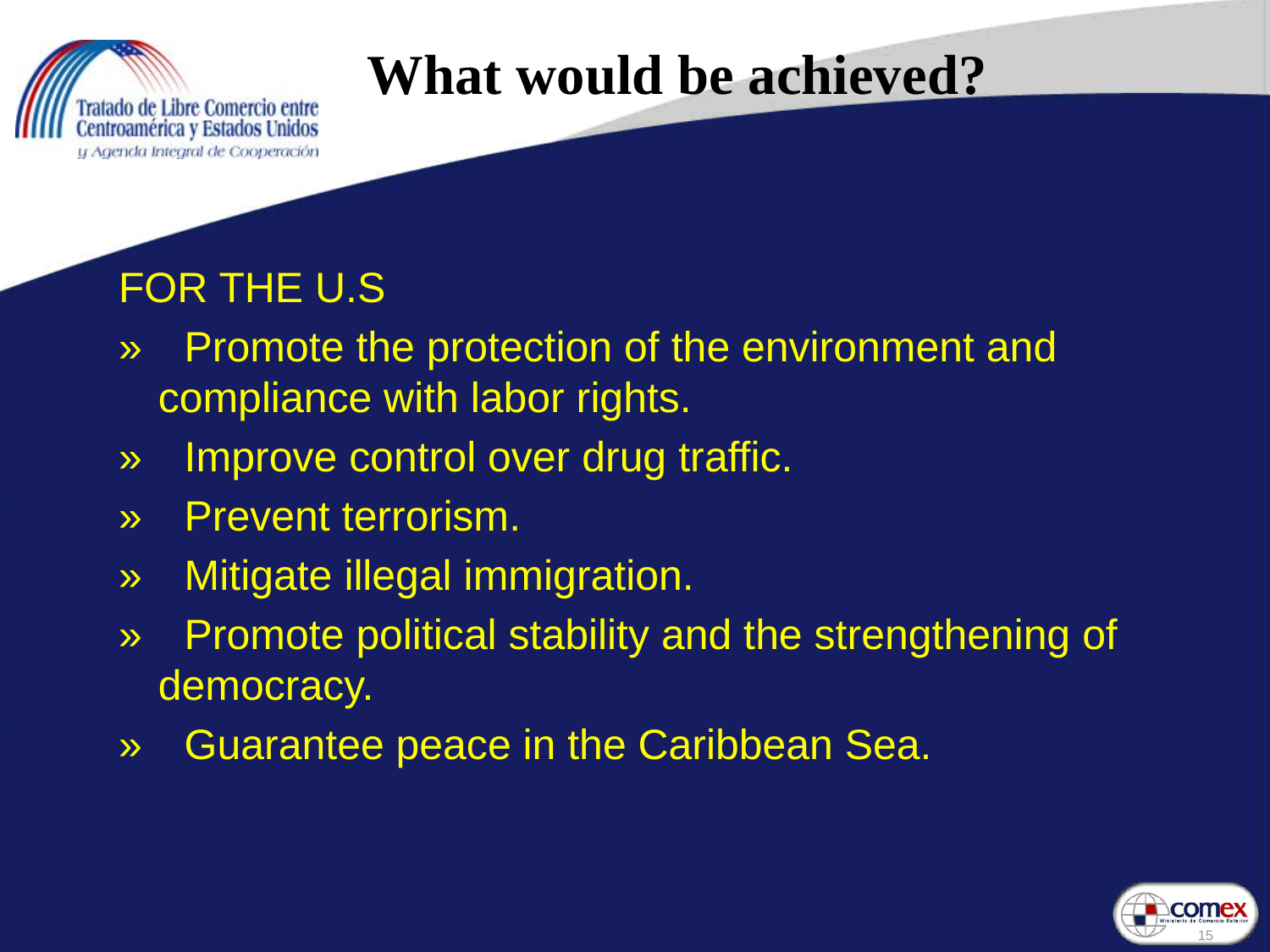

What would be achieved?

FOR THE U.S
»    Promote the protection of the environment and  compliance with labor rights.
»    Improve control over drug traffic.
»    Prevent terrorism.
»    Mitigate illegal immigration.
»    Promote political stability and the strengthening of democracy.
»    Guarantee peace in the Caribbean Sea.